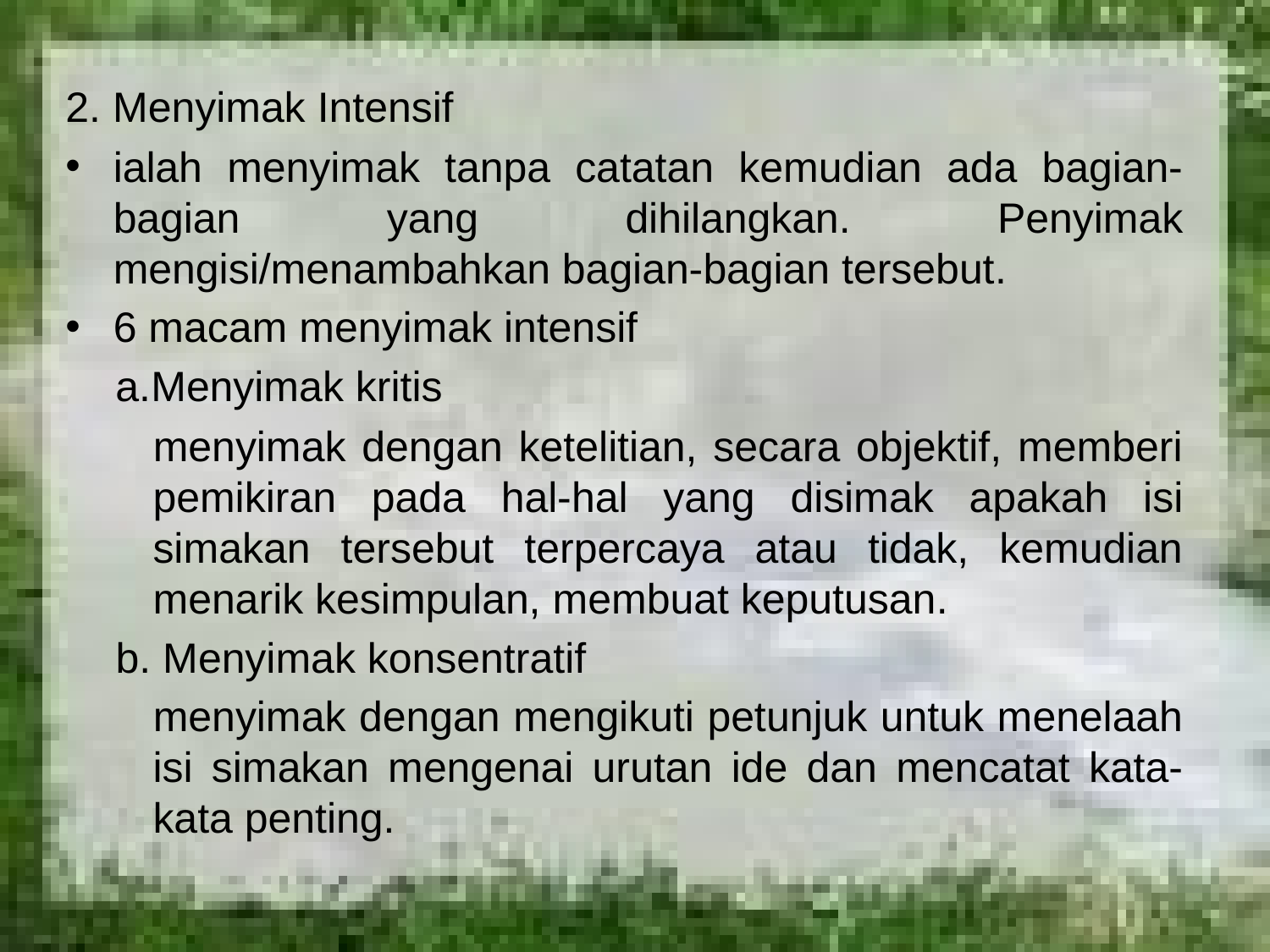

2. Menyimak Intensif
ialah menyimak tanpa catatan kemudian ada bagian-bagian yang dihilangkan. Penyimak mengisi/menambahkan bagian-bagian tersebut.
6 macam menyimak intensif
Menyimak kritis
menyimak dengan ketelitian, secara objektif, memberi pemikiran pada hal-hal yang disimak apakah isi simakan tersebut terpercaya atau tidak, kemudian menarik kesimpulan, membuat keputusan.
b. Menyimak konsentratif
menyimak dengan mengikuti petunjuk untuk menelaah isi simakan mengenai urutan ide dan mencatat kata-kata penting.